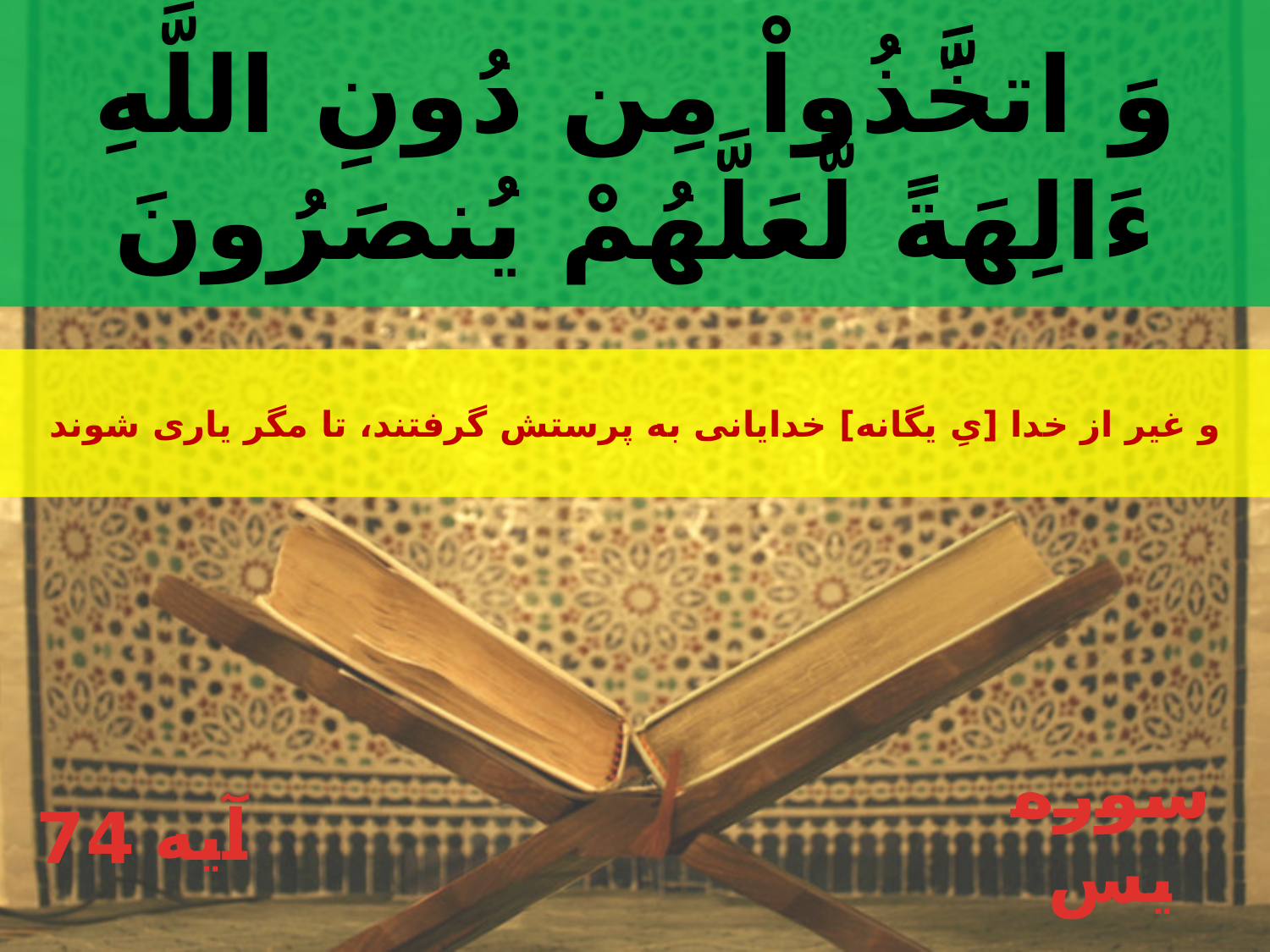

وَ اتخََّذُواْ مِن دُونِ اللَّهِ ءَالِهَةً لَّعَلَّهُمْ يُنصَرُونَ
و غير از خدا [ىِ يگانه‏] خدايانى به پرستش گرفتند، تا مگر يارى شوند
74